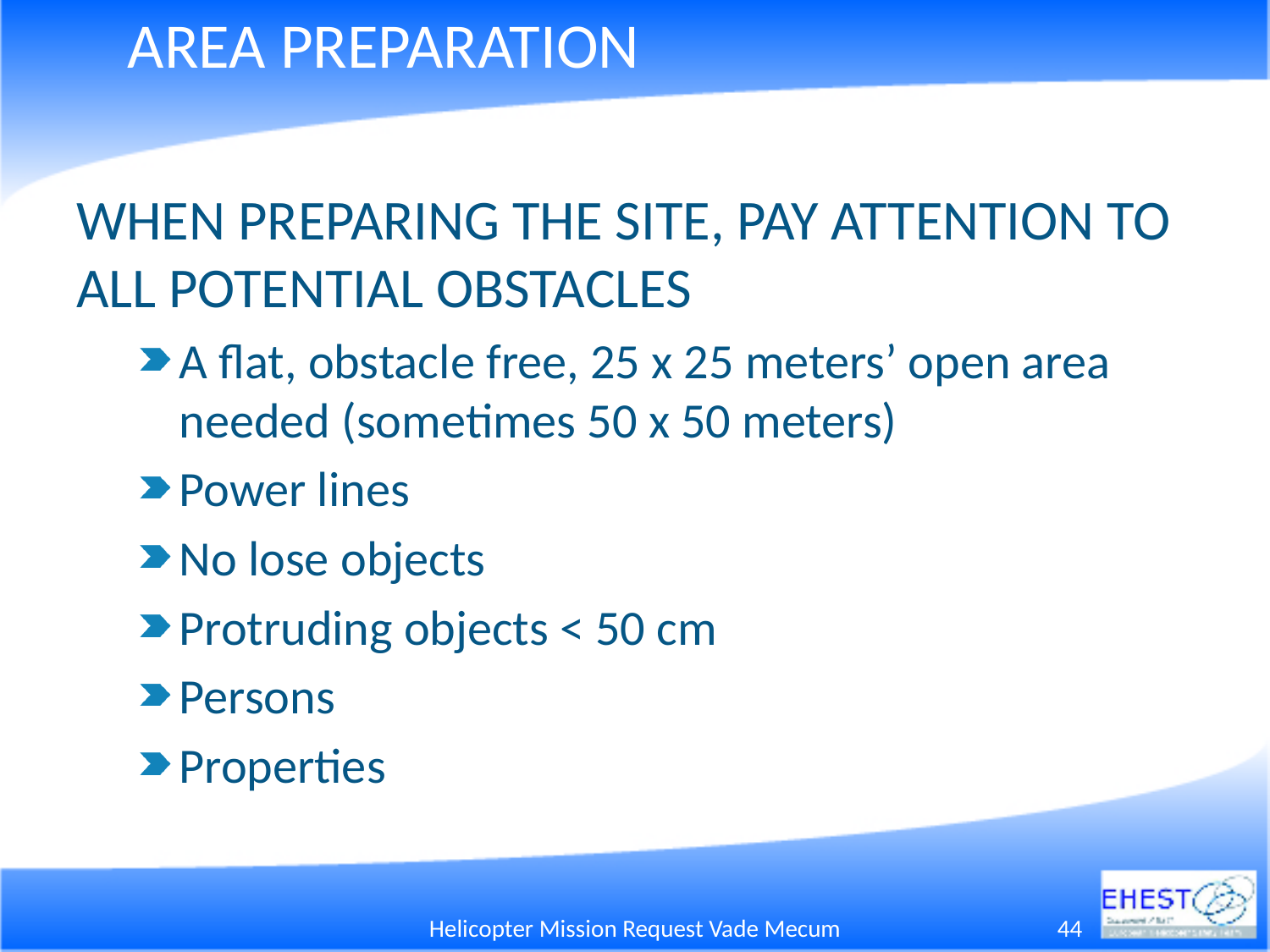

# AREA PREPARATION
WHEN PREPARING THE SITE, PAY ATTENTION TO ALL POTENTIAL OBSTACLES
A flat, obstacle free, 25 x 25 meters’ open area needed (sometimes 50 x 50 meters)
Power lines
No lose objects
Protruding objects < 50 cm
Persons
Properties

Helicopter Mission Request Vade Mecum
44